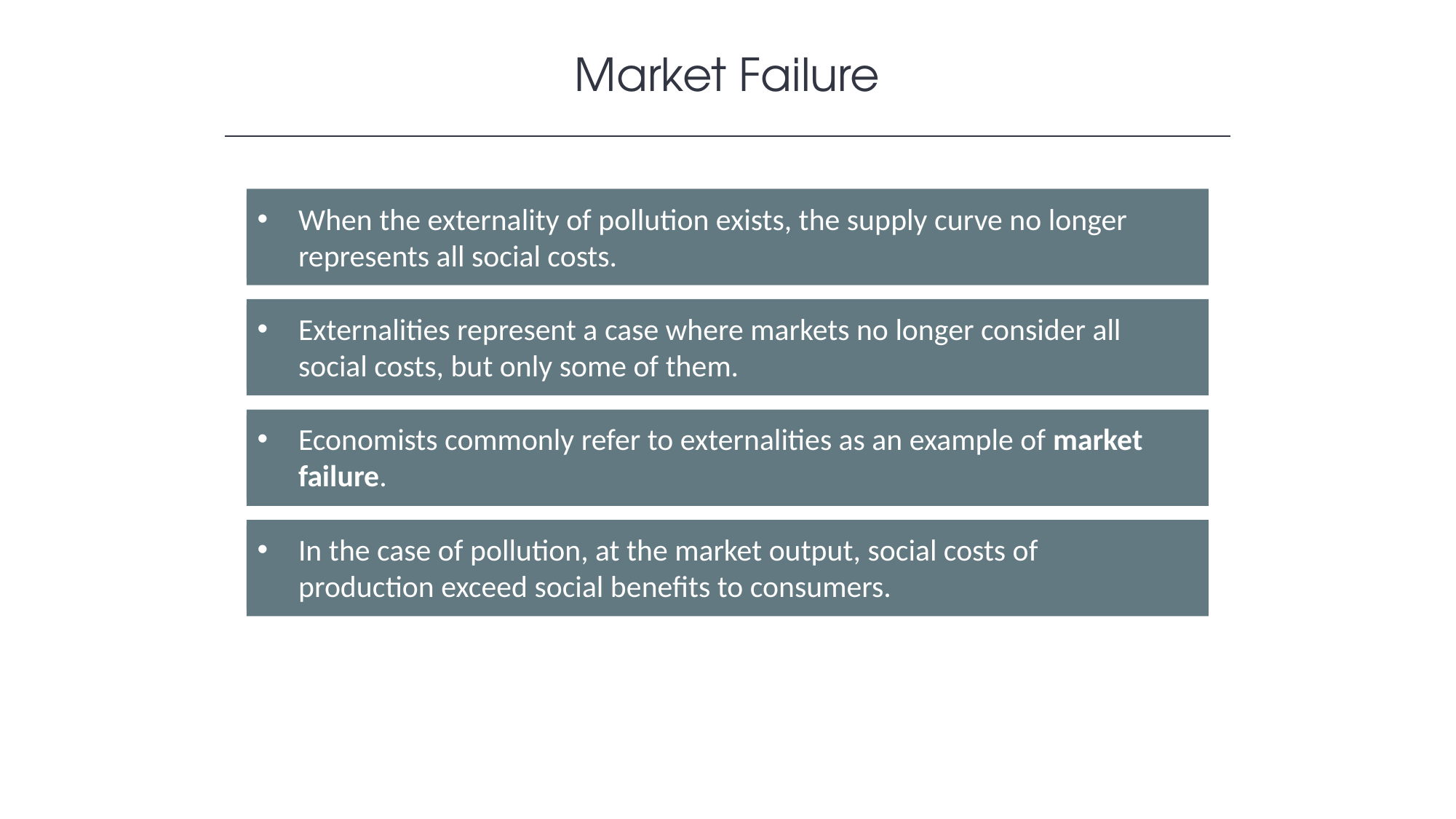

Market Failure

When the externality of pollution exists, the supply curve no longer represents all social costs.

Externalities represent a case where markets no longer consider all social costs, but only some of them.

Economists commonly refer to externalities as an example of market failure.

In the case of pollution, at the market output, social costs of production exceed social benefits to consumers.